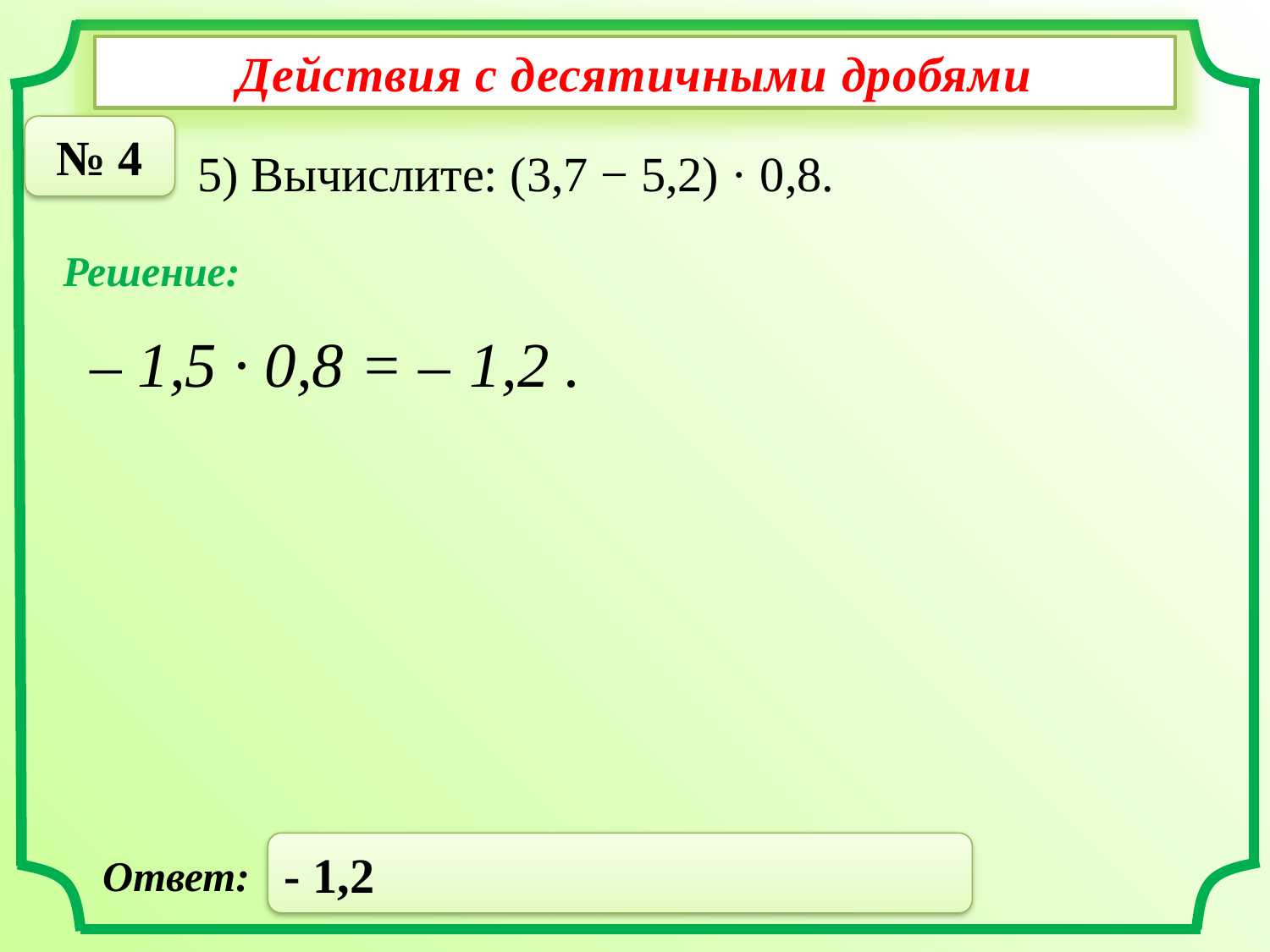

Действия с десятичными дробями
№ 4
5) Вычислите: (3,7 − 5,2) · 0,8.
Решение:
 – 1,5 ∙ 0,8 = –
1,2 .
- 1,2
Ответ: